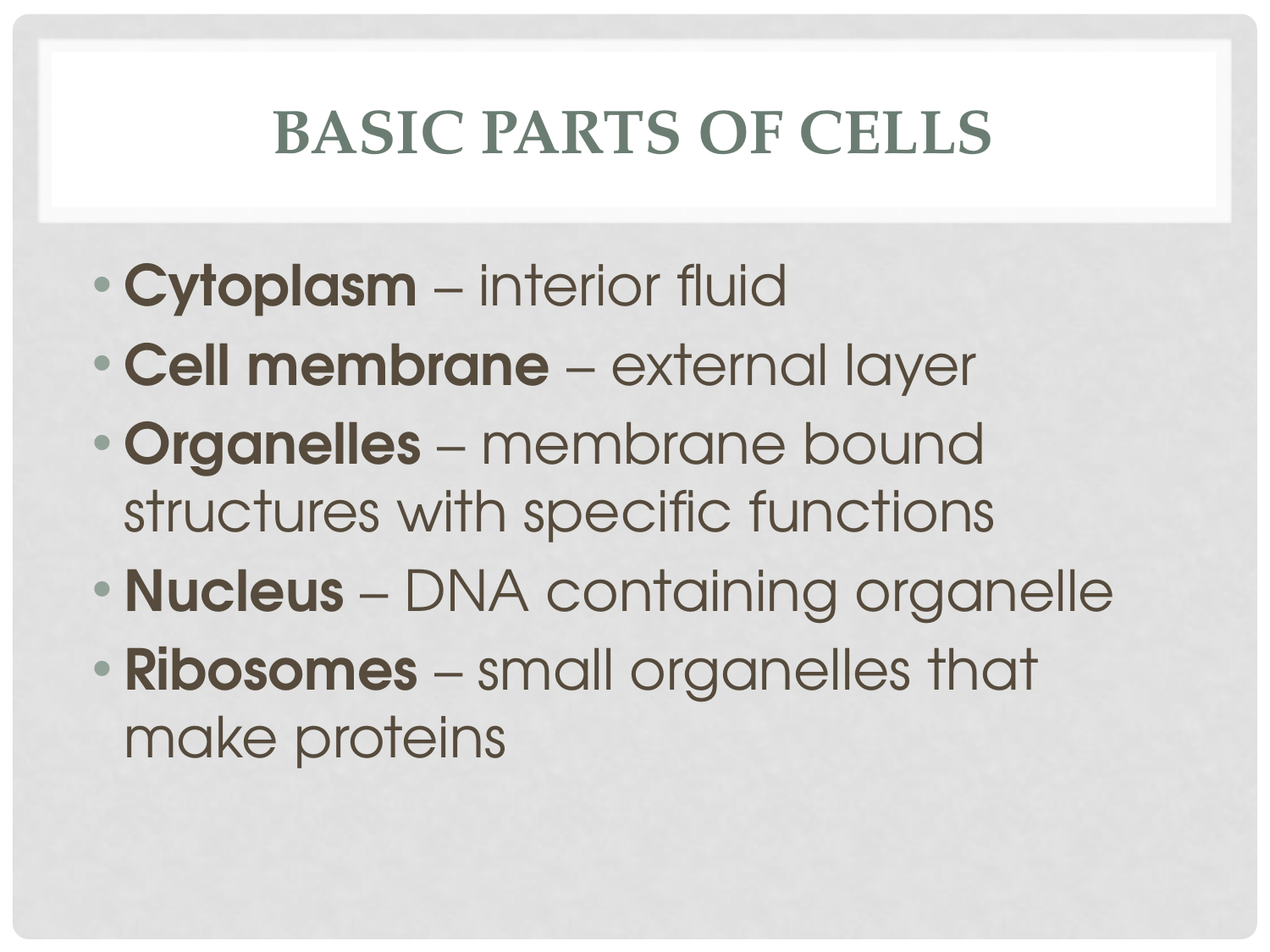

# Basic Parts of Cells
Cytoplasm – interior fluid
Cell membrane – external layer
Organelles – membrane bound structures with specific functions
Nucleus – DNA containing organelle
Ribosomes – small organelles that make proteins